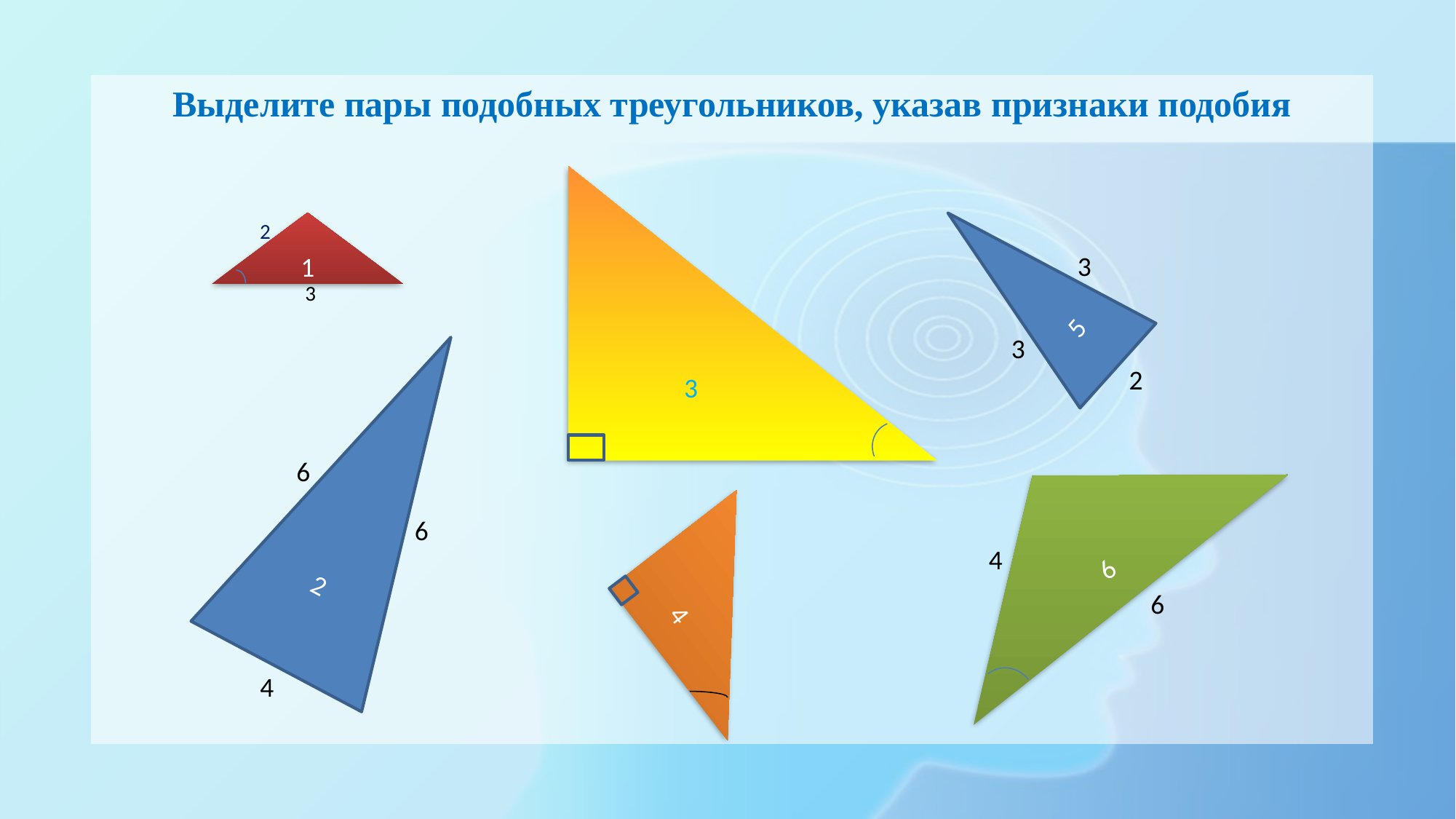

Выделите пары подобных треугольников, указав признаки подобия
3

1

2
3
5
3
3
2
2
6
6
4
6

4
6
4